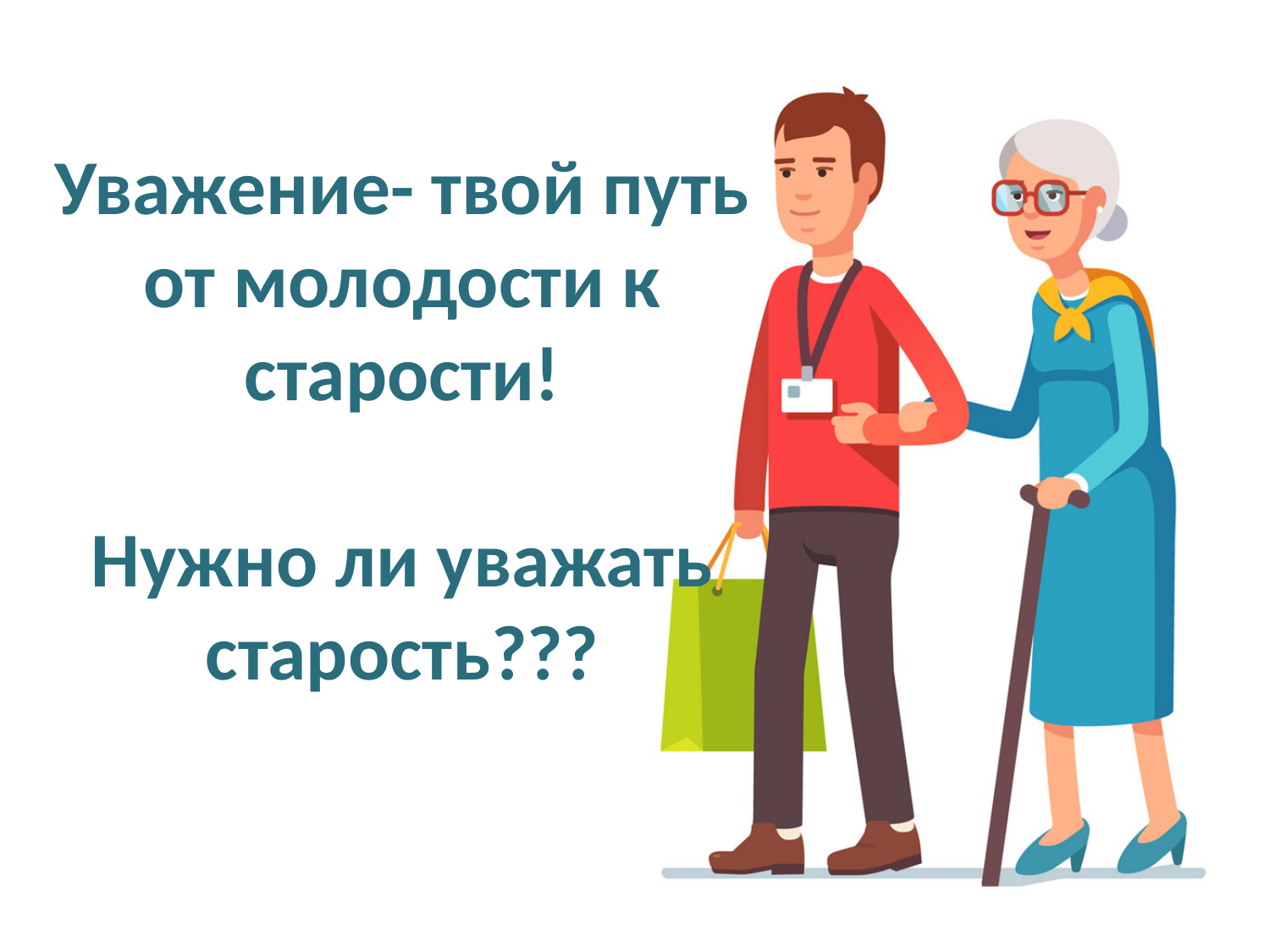

# Уважение- твой путь от молодости к старости! Нужно ли уважать старость???